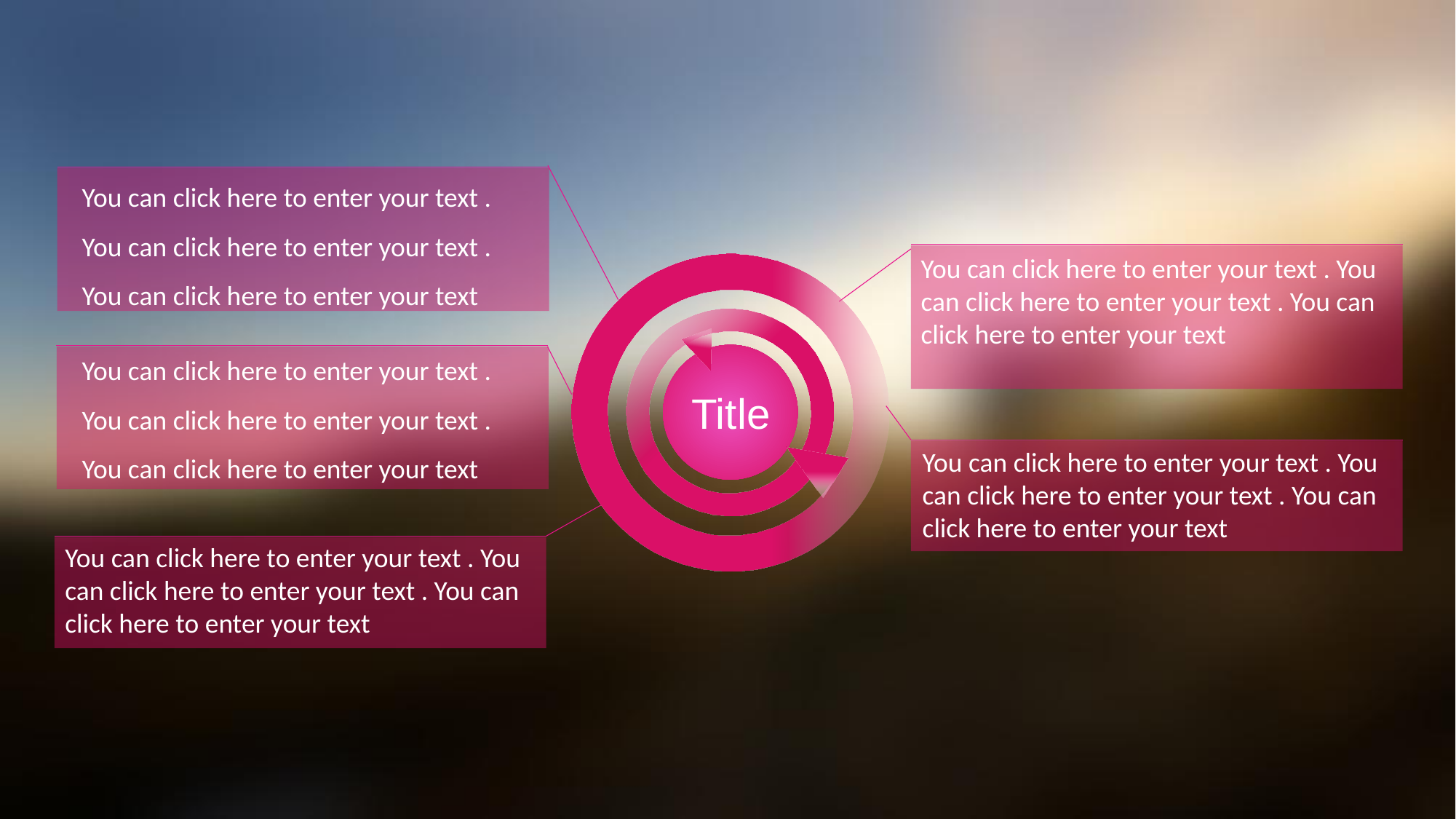

You can click here to enter your text . You can click here to enter your text . You can click here to enter your text

You can click here to enter your text . You can click here to enter your text . You can click here to enter your text

You can click here to enter your text . You can click here to enter your text . You can click here to enter your text

Title
You can click here to enter your text . You can click here to enter your text . You can click here to enter your text

You can click here to enter your text . You can click here to enter your text . You can click here to enter your text